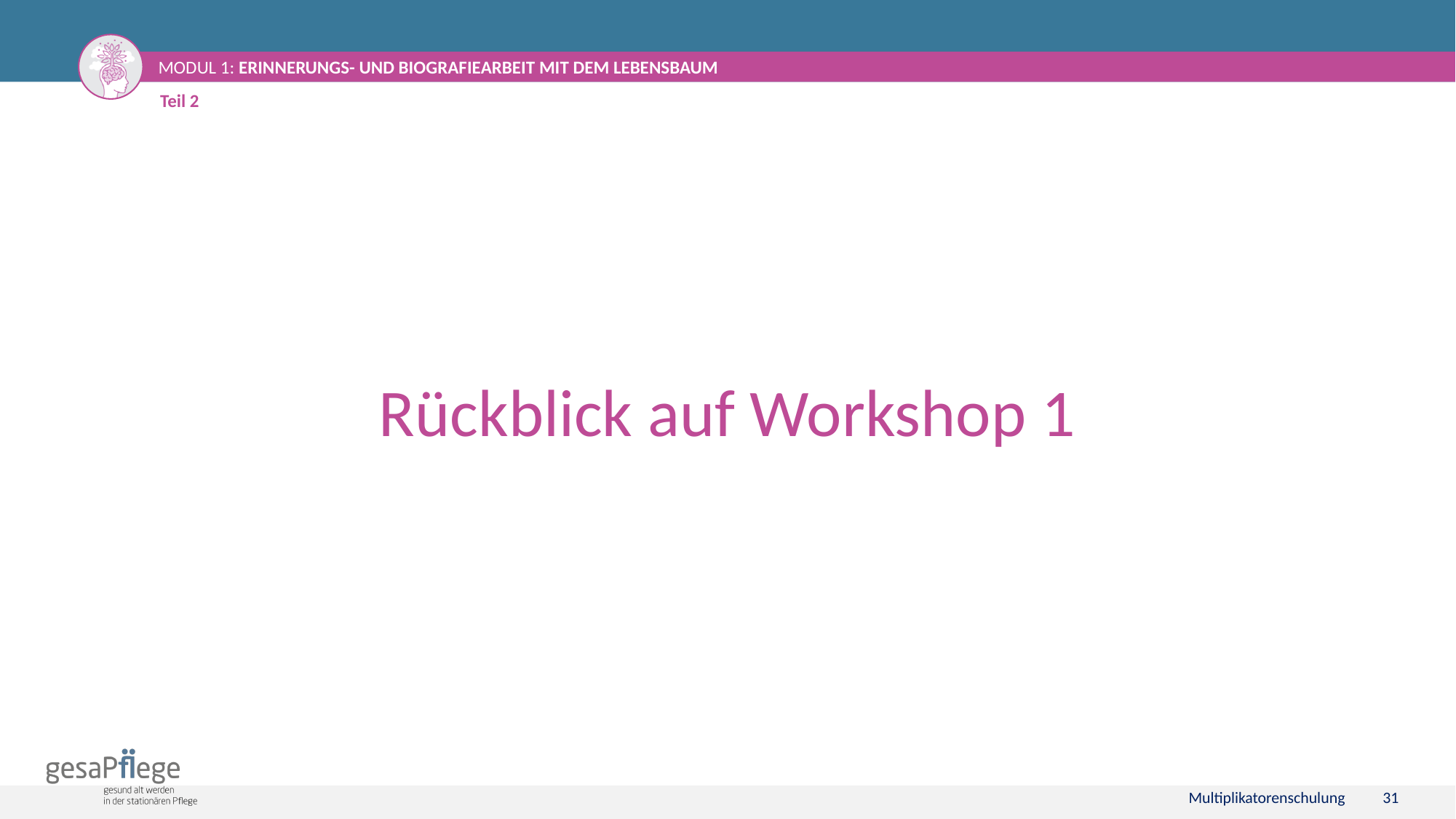

Teil 2
Rückblick auf Workshop 1
Multiplikatorenschulung
31